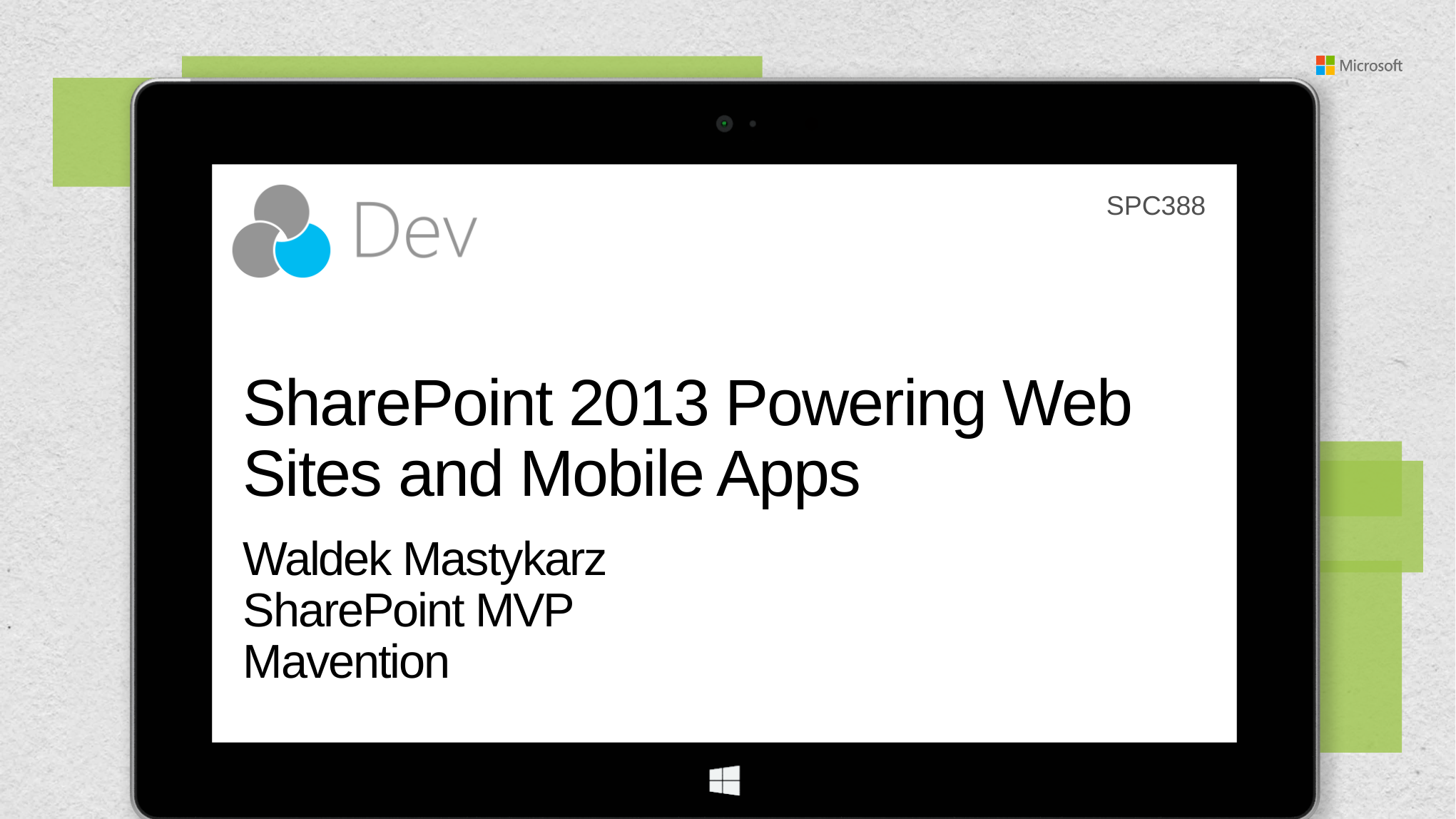

SPC388
# SharePoint 2013 Powering Web Sites and Mobile Apps
Waldek Mastykarz
SharePoint MVP
Mavention